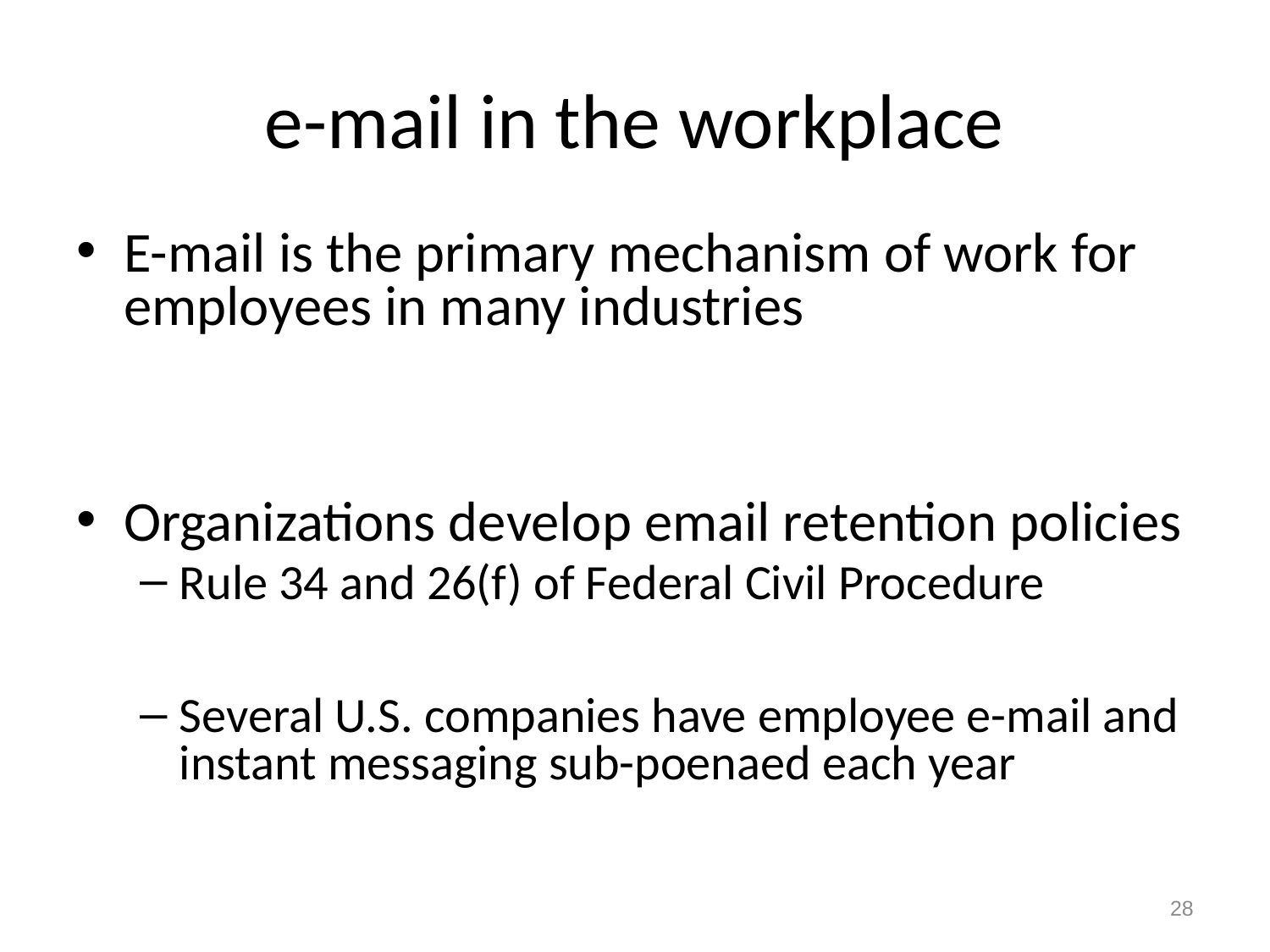

# e-mail in the workplace
E-mail is the primary mechanism of work for employees in many industries

Organizations develop email retention policies
Rule 34 and 26(f) of Federal Civil Procedure

Several U.S. companies have employee e-mail and instant messaging sub-poenaed each year

28